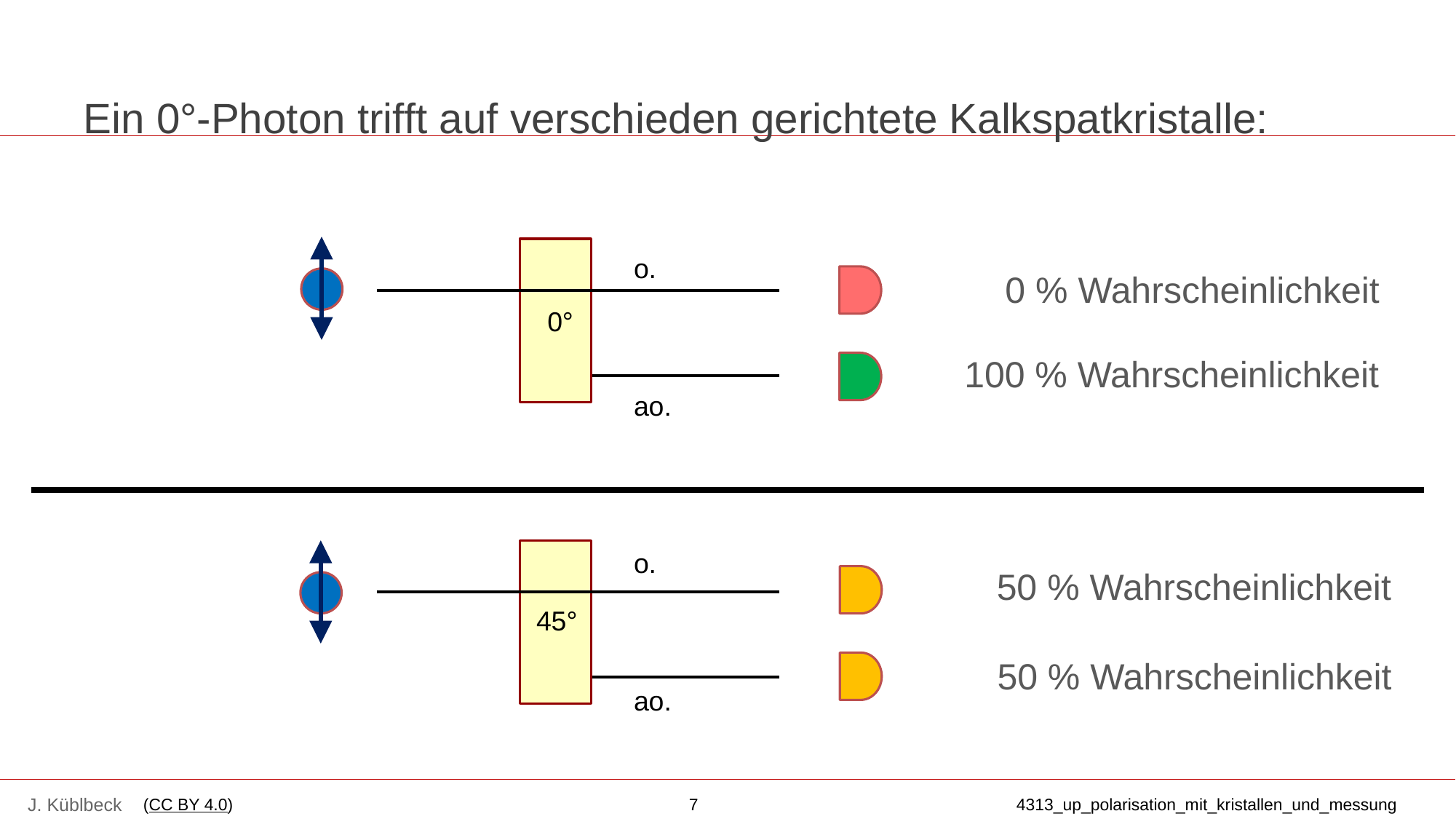

# Ein 0°-Photon trifft auf verschieden gerichtete Kalkspatkristalle:

o.
    0 % Wahrscheinlichkeit

0°
100 % Wahrscheinlichkeit

ao.

o.
45°
ao.
   50 % Wahrscheinlichkeit

50 % Wahrscheinlichkeit